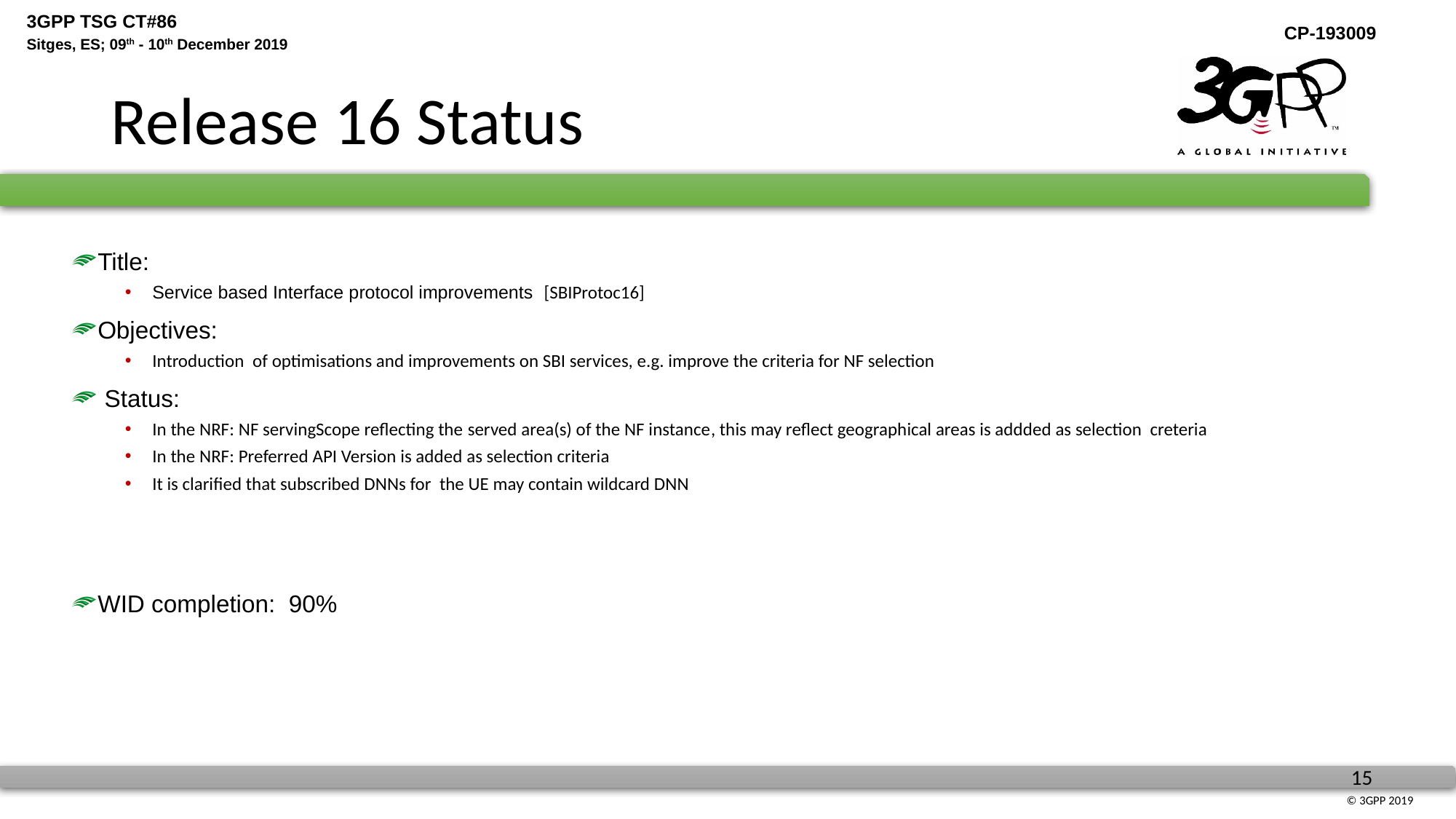

# Release 16 Status
Title:
Service based Interface protocol improvements  [SBIProtoc16]
Objectives:
Introduction  of optimisations and improvements on SBI services, e.g. improve the criteria for NF selection
 Status:
In the NRF: NF servingScope reflecting the served area(s) of the NF instance, this may reflect geographical areas is addded as selection  creteria
In the NRF: Preferred API Version is added as selection criteria
It is clarified that subscribed DNNs for  the UE may contain wildcard DNN

WID completion:  90%